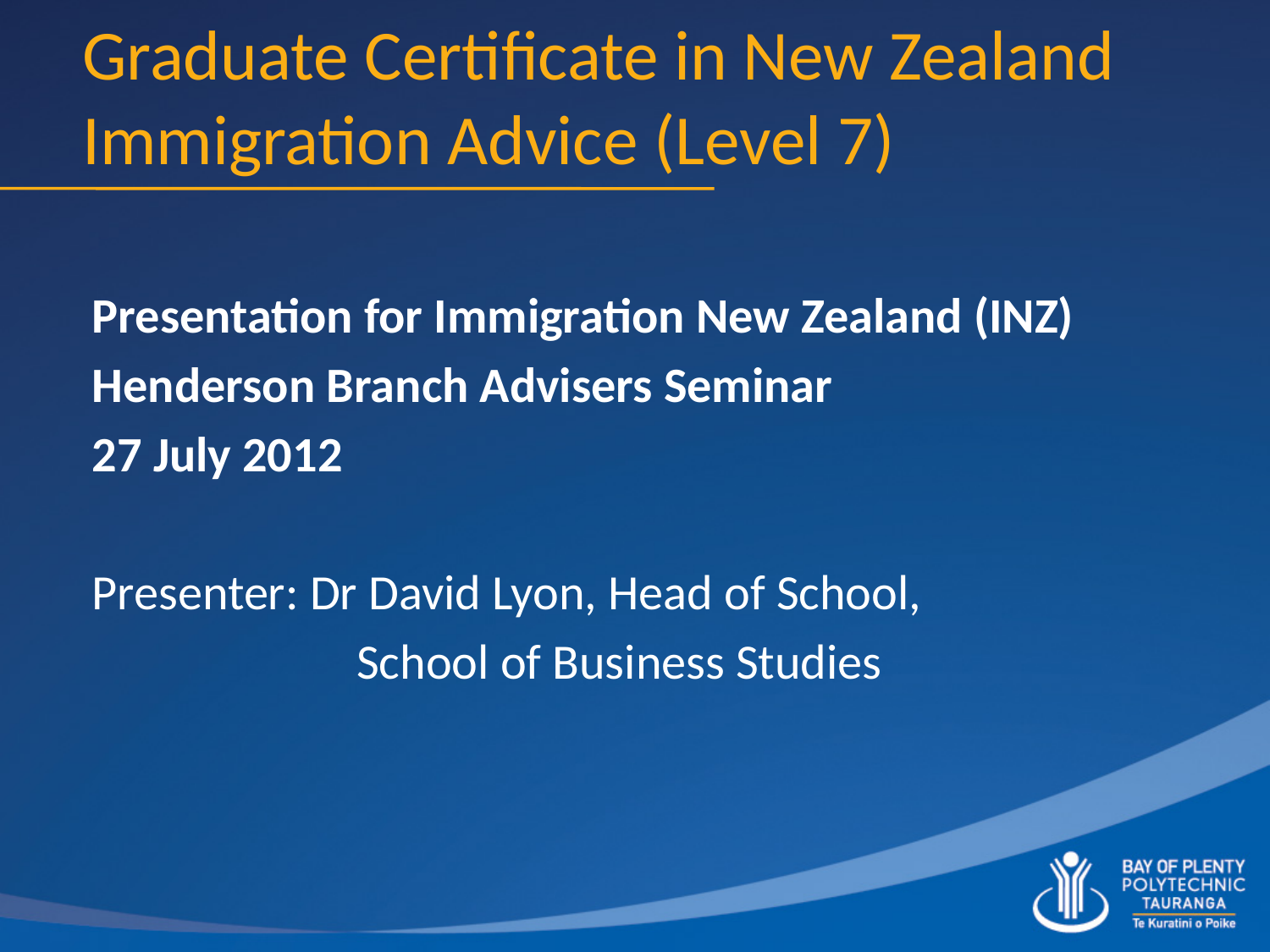

# Graduate Certificate in New Zealand Immigration Advice (Level 7)

Presentation for Immigration New Zealand (INZ)
Henderson Branch Advisers Seminar
27 July 2012

Presenter: Dr David Lyon, Head of School,
		        School of Business Studies